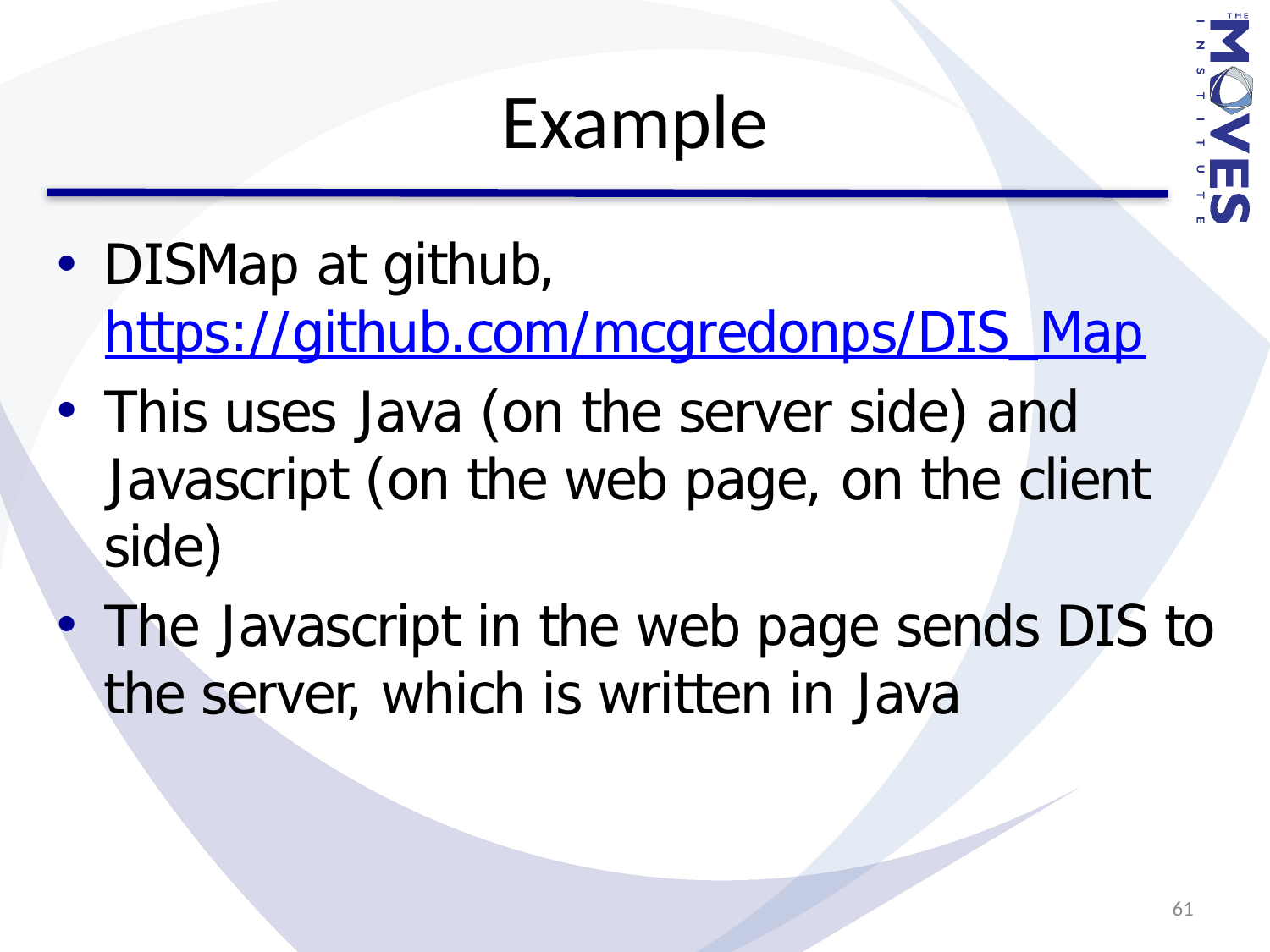

# Example
DISMap at github, https://github.com/mcgredonps/DIS_Map
This uses Java (on the server side) and Javascript (on the web page, on the client side)
The Javascript in the web page sends DIS to the server, which is written in Java
61